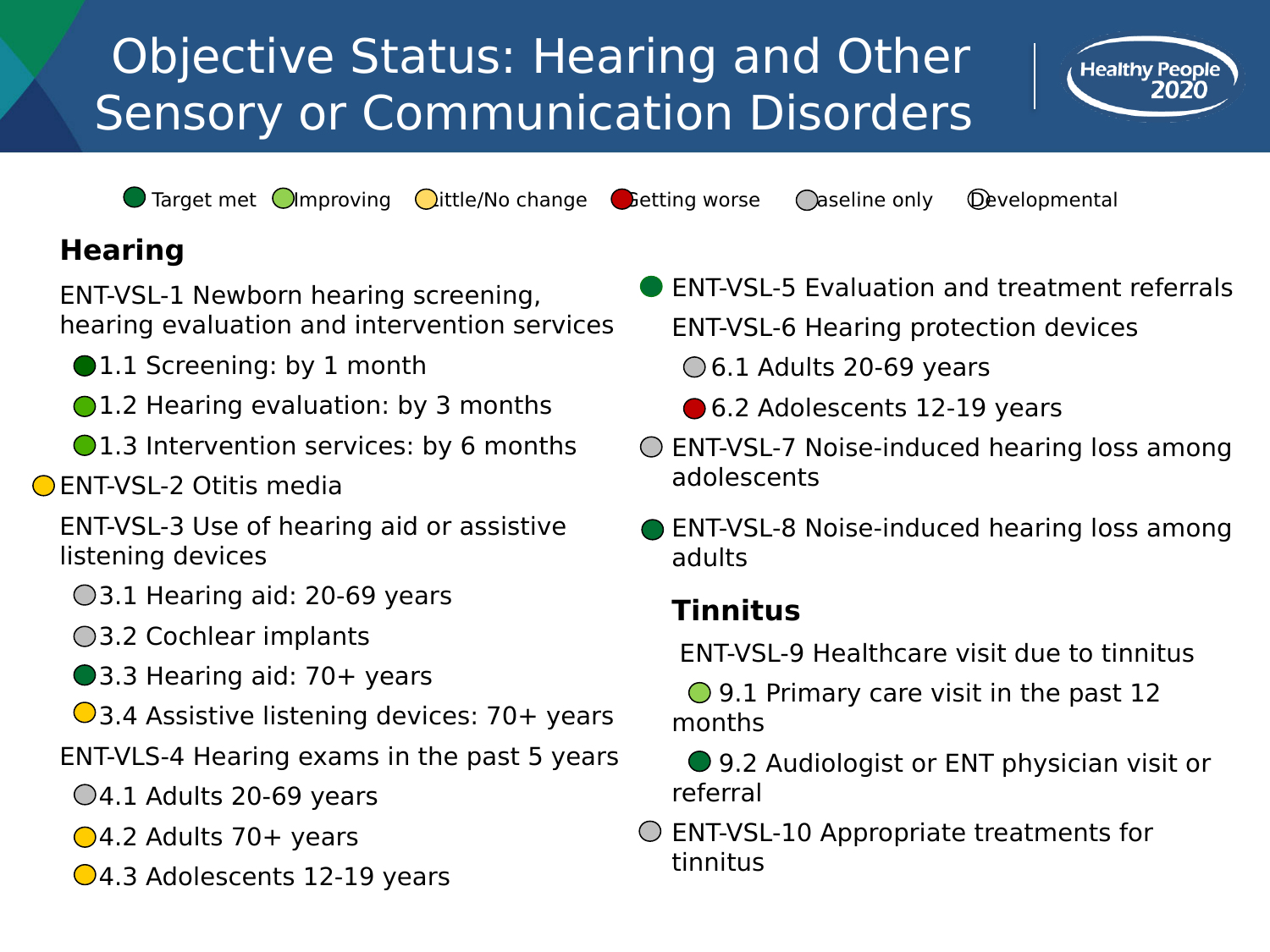

# Objective Status: Hearing and Other Sensory or Communication Disorders
    Target met      Improving      Little/No change      Getting worse       Baseline only      Developmental

Hearing
ENT-VSL-1 Newborn hearing screening, hearing evaluation and intervention services
     1.1 Screening: by 1 month
     1.2 Hearing evaluation: by 3 months
     1.3 Intervention services: by 6 months
ENT-VSL-2 Otitis media
ENT-VSL-3 Use of hearing aid or assistive listening devices
     3.1 Hearing aid: 20-69 years
     3.2 Cochlear implants
     3.3 Hearing aid: 70+ years
     3.4 Assistive listening devices: 70+ years
ENT-VLS-4 Hearing exams in the past 5 years
     4.1 Adults 20-69 years
     4.2 Adults 70+ years
     4.3 Adolescents 12-19 years

ENT-VSL-5 Evaluation and treatment referrals
ENT-VSL-6 Hearing protection devices
     6.1 Adults 20-69 years
     6.2 Adolescents 12-19 years
ENT-VSL-7 Noise-induced hearing loss among adolescents
ENT-VSL-8 Noise-induced hearing loss among adults
Tinnitus
 ENT-VSL-9 Healthcare visit due to tinnitus
      9.1 Primary care visit in the past 12 months
      9.2 Audiologist or ENT physician visit or referral
ENT-VSL-10 Appropriate treatments for tinnitus